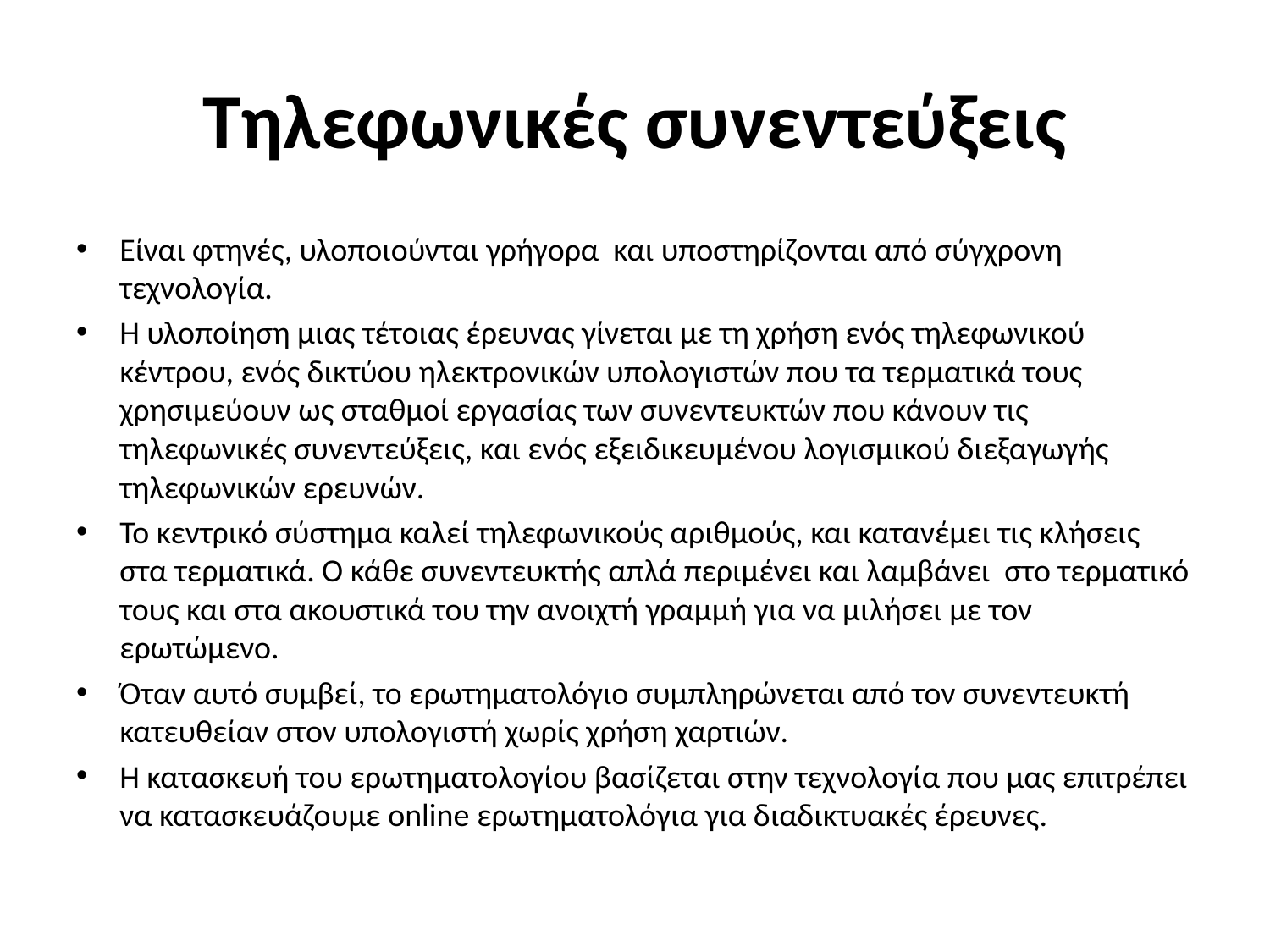

# Τηλεφωνικές συνεντεύξεις
Είναι φτηνές, υλοποιούνται γρήγορα  και υποστηρίζονται από σύγχρονη τεχνολογία.
Η υλοποίηση μιας τέτοιας έρευνας γίνεται με τη χρήση ενός τηλεφωνικού κέντρου, ενός δικτύου ηλεκτρονικών υπολογιστών που τα τερματικά τους χρησιμεύουν ως σταθμοί εργασίας των συνεντευκτών που κάνουν τις τηλεφωνικές συνεντεύξεις, και ενός εξειδικευμένου λογισμικού διεξαγωγής τηλεφωνικών ερευνών.
Το κεντρικό σύστημα καλεί τηλεφωνικούς αριθμούς, και κατανέμει τις κλήσεις στα τερματικά. Ο κάθε συνεντευκτής απλά περιμένει και λαμβάνει  στο τερματικό τους και στα ακουστικά του την ανοιχτή γραμμή για να μιλήσει με τον ερωτώμενο.
Όταν αυτό συμβεί, το ερωτηματολόγιο συμπληρώνεται από τον συνεντευκτή κατευθείαν στον υπολογιστή χωρίς χρήση χαρτιών.
Η κατασκευή του ερωτηματολογίου βασίζεται στην τεχνολογία που μας επιτρέπει να κατασκευάζουμε online ερωτηματολόγια για διαδικτυακές έρευνες.